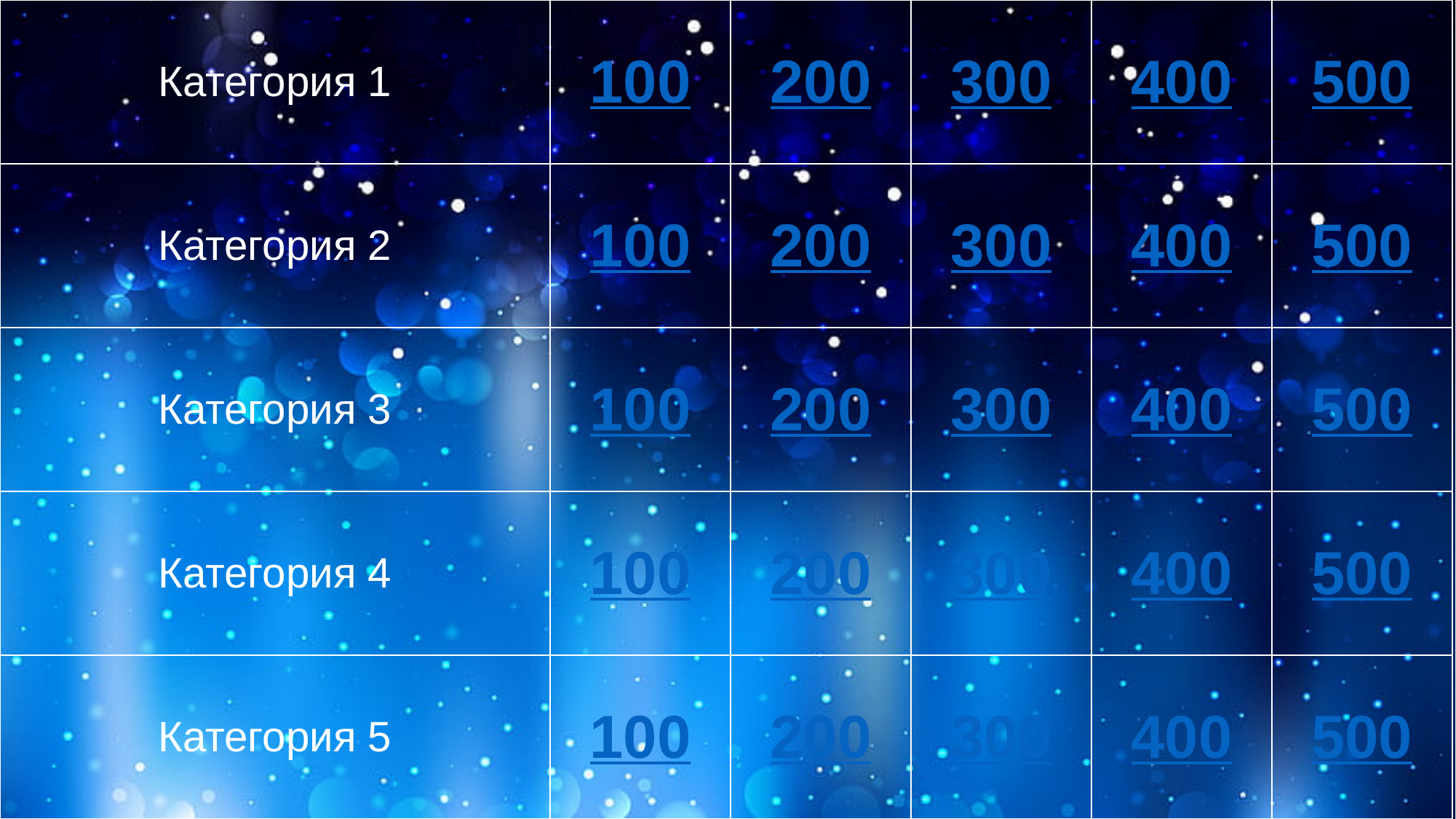

| Категория 1 | 100 | 200 | 300 | 400 | 500 |
| --- | --- | --- | --- | --- | --- |
| Категория 2 | 100 | 200 | 300 | 400 | 500 |
| Категория 3 | 100 | 200 | 300 | 400 | 500 |
| Категория 4 | 100 | 200 | 300 | 400 | 500 |
| Категория 5 | 100 | 200 | 300 | 400 | 500 |